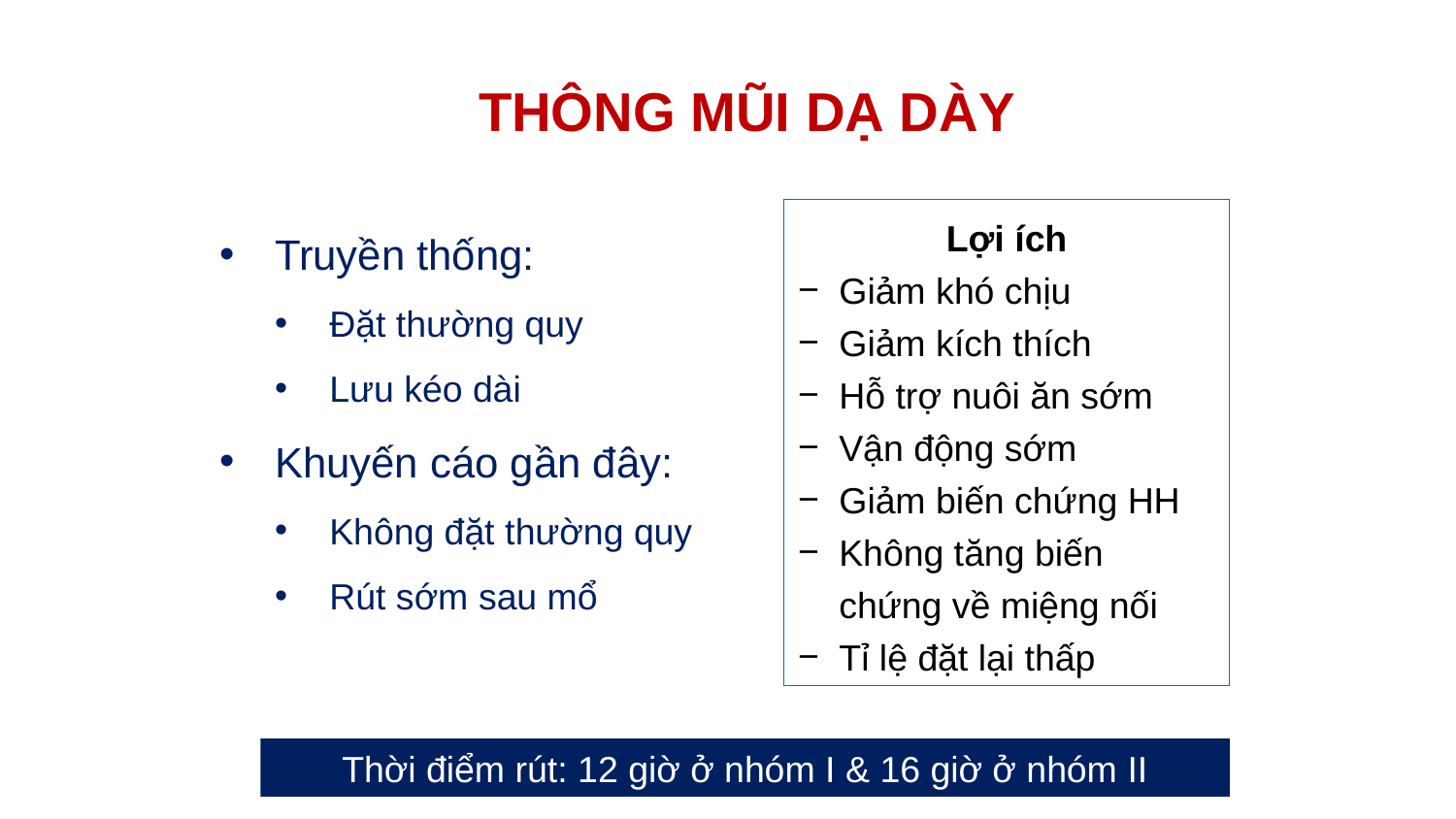

THÔNG MŨI DẠ DÀY
Truyền thống:
Đặt thường quy
Lưu kéo dài
Khuyến cáo gần đây:
Không đặt thường quy
Rút sớm sau mổ

Lợi ích
Giảm khó chịu
Giảm kích thích
Hỗ trợ nuôi ăn sớm
Vận động sớm
Giảm biến chứng HH
Không tăng biến chứng về miệng nối
Tỉ lệ đặt lại thấp
Thời điểm rút: 12 giờ ở nhóm I & 16 giờ ở nhóm II